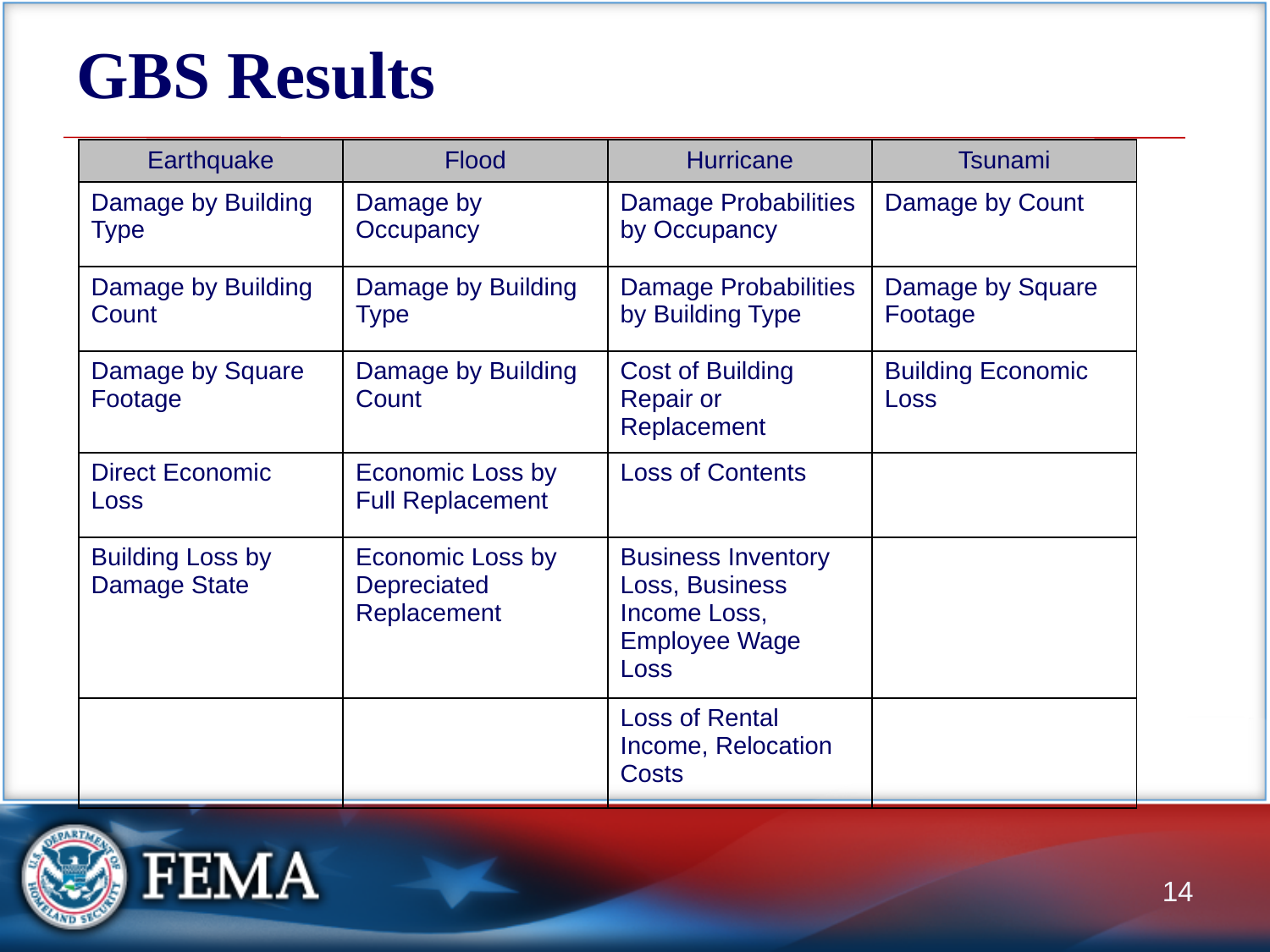

# GBS Results
| Earthquake | Flood | Hurricane | Tsunami |
| --- | --- | --- | --- |
| Damage by Building Type | Damage by Occupancy | Damage Probabilities by Occupancy | Damage by Count |
| Damage by Building Count | Damage by Building Type | Damage Probabilities by Building Type | Damage by Square Footage |
| Damage by Square Footage | Damage by Building Count | Cost of Building Repair or Replacement | Building Economic Loss |
| Direct Economic Loss | Economic Loss by Full Replacement | Loss of Contents |  |
| Building Loss by Damage State | Economic Loss by Depreciated Replacement | Business Inventory Loss, Business Income Loss, Employee Wage Loss |  |
|  |  | Loss of Rental Income, Relocation Costs |  |
14